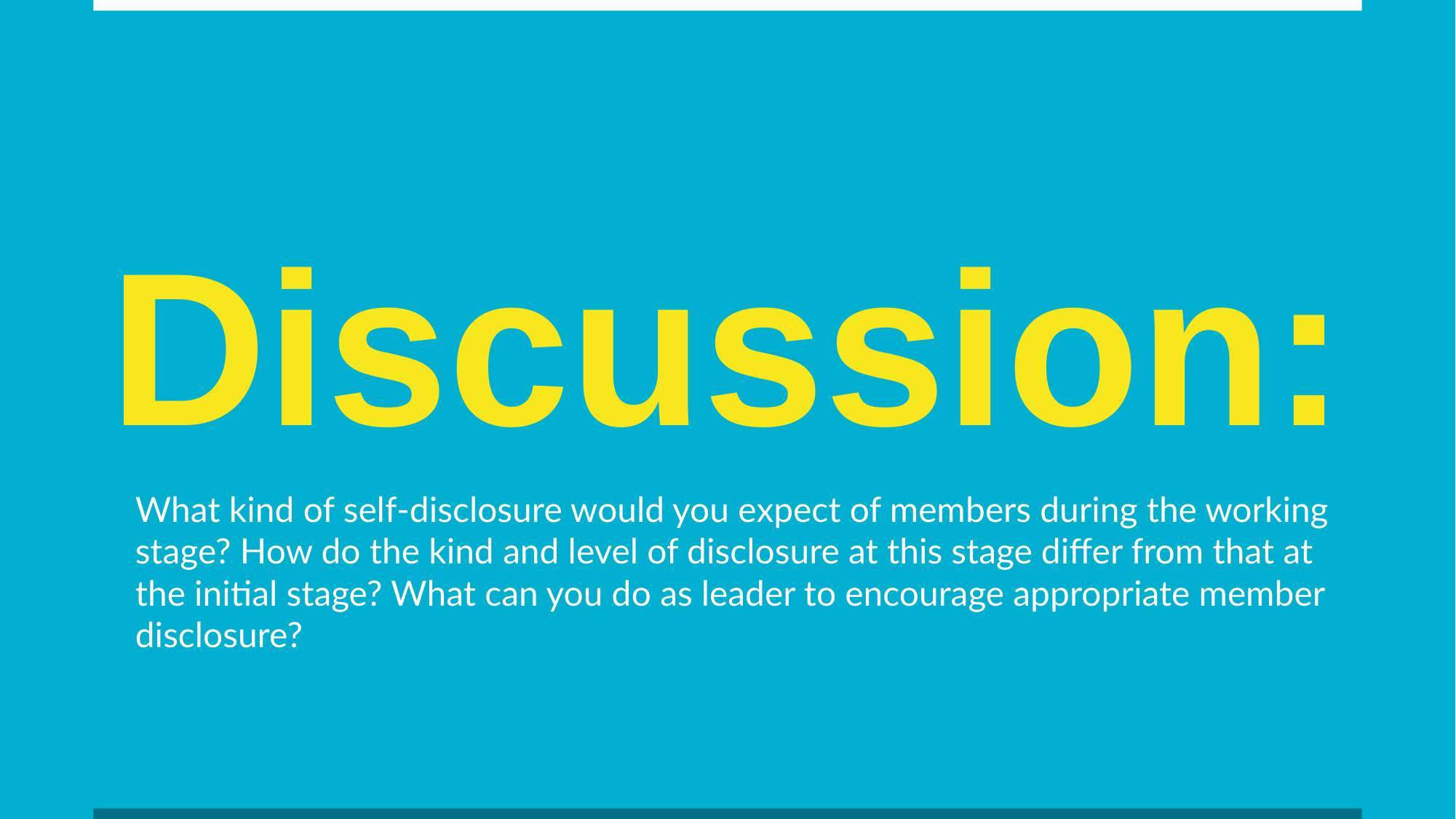

# Discussion:
What kind of self-disclosure would you expect of members during the working stage? How do the kind and level of disclosure at this stage differ from that at the initial stage? What can you do as leader to encourage appropriate member disclosure?